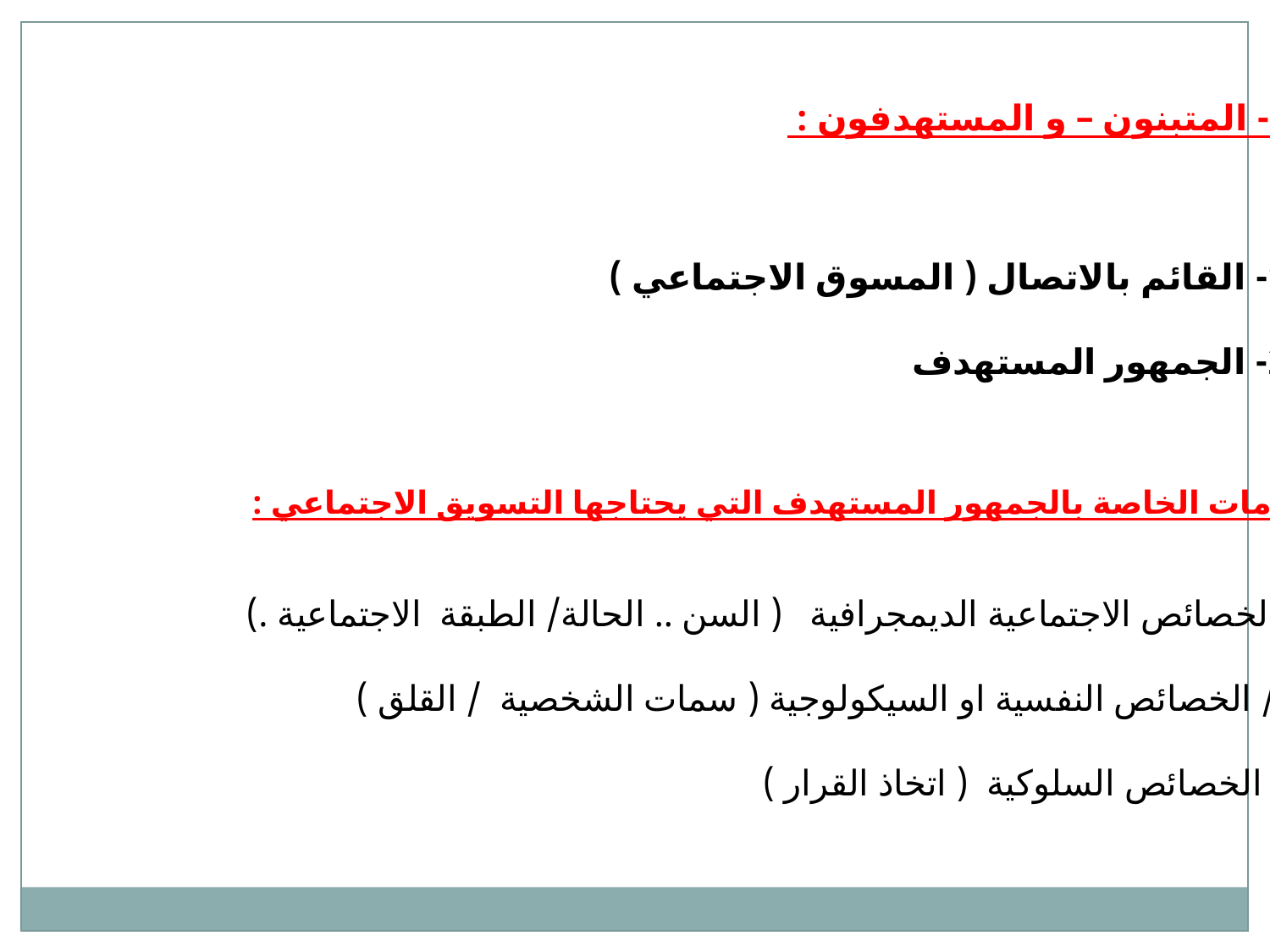

2- المتبنون – و المستهدفون :
1- القائم بالاتصال ( المسوق الاجتماعي )

2- الجمهور المستهدف
 المعلومات الخاصة بالجمهور المستهدف التي يحتاجها التسويق الاجتماعي :
أ/ الخصائص الاجتماعية الديمجرافية   ( السن .. الحالة/ الطبقة  الاجتماعية .)

ب/ الخصائص النفسية او السيكولوجية ( سمات الشخصية  / القلق )

ج/ الخصائص السلوكية  ( اتخاذ القرار )